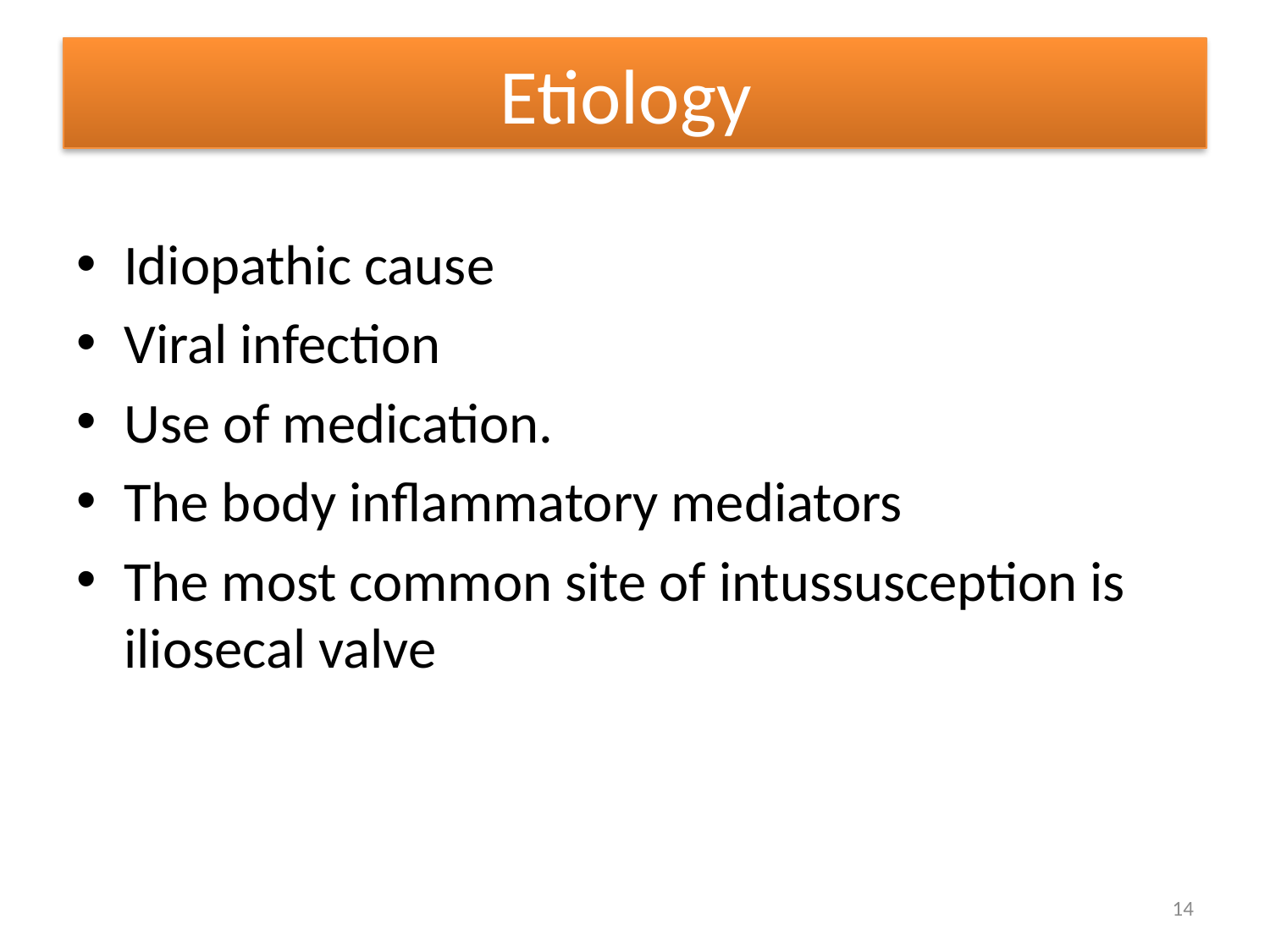

# Etiology
Idiopathic cause
Viral infection
Use of medication.
The body inflammatory mediators
The most common site of intussusception is iliosecal valve
14